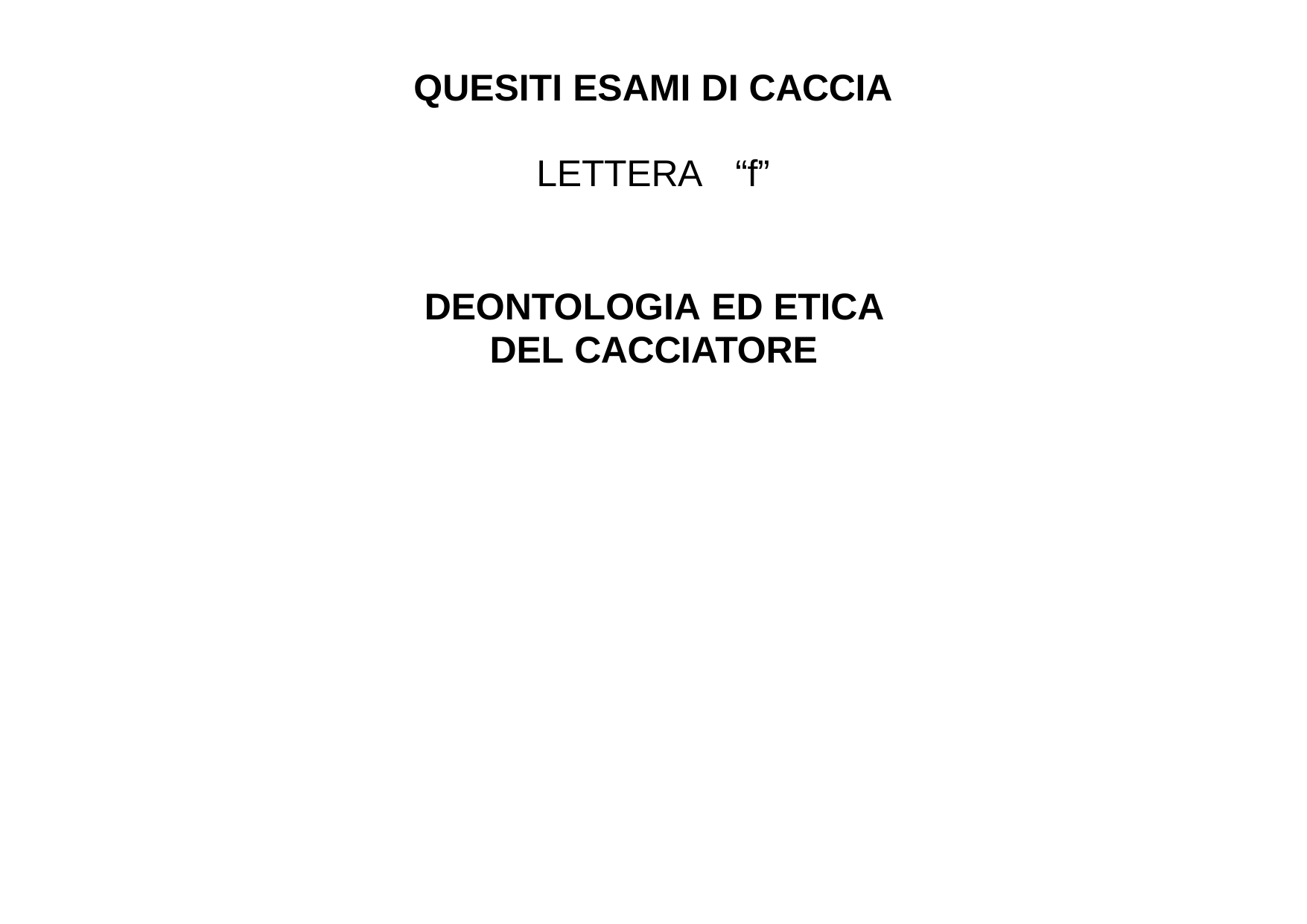

QUESITI ESAMI DI CACCIA
LETTERA	“f”

DEONTOLOGIA ED ETICA DEL CACCIATORE